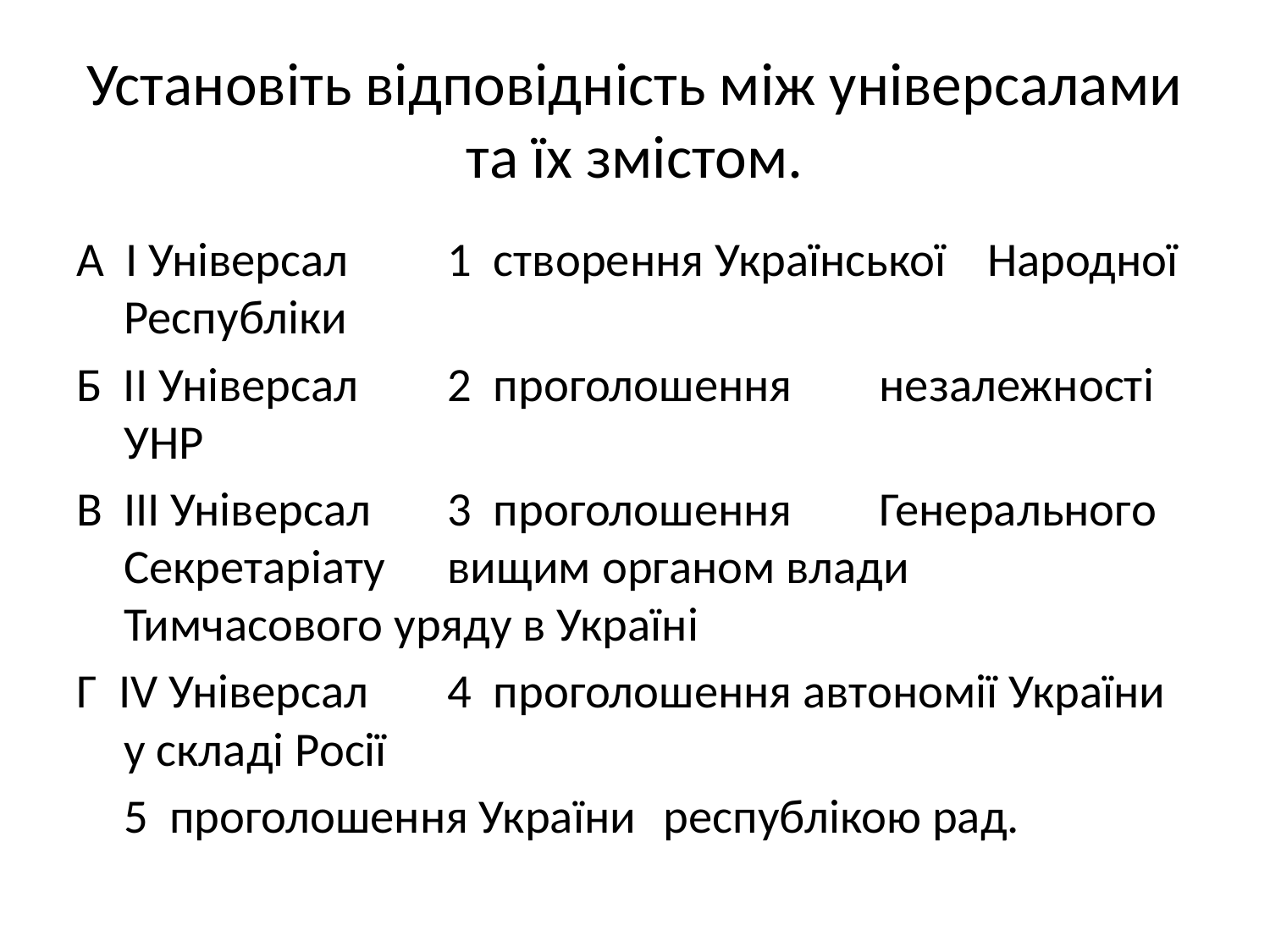

# Установіть відповідність між універсалами та їх змістом.
А  І Універсал 	1  створення Української 					Народної Республіки
Б  ІІ Універсал 	2  проголошення 						незалежності УНР
В  ІІІ Універсал 	3  проголошення 						Генерального Секретаріату 				вищим органом влади 					Тимчасового уряду в Україні
Г  IV Універсал 	4  проголошення автономії України 			у складі Росії
				5  проголошення України 				республікою рад.